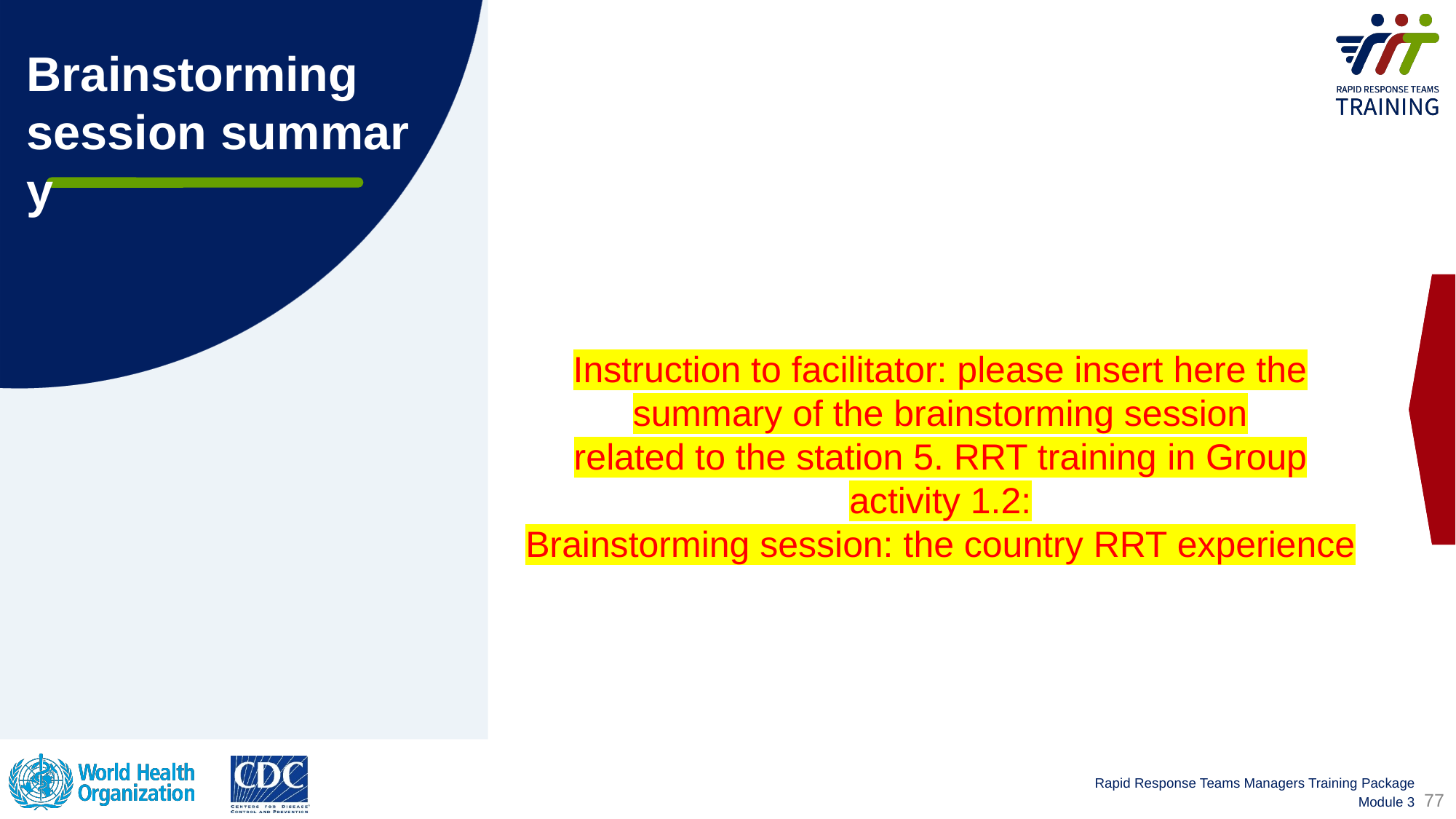

Brainstorming session summary

Instruction to facilitator: please insert here the summary of the brainstorming session related to the station 5. RRT training in Group activity 1.2:​
Brainstorming session: the country RRT experience

77